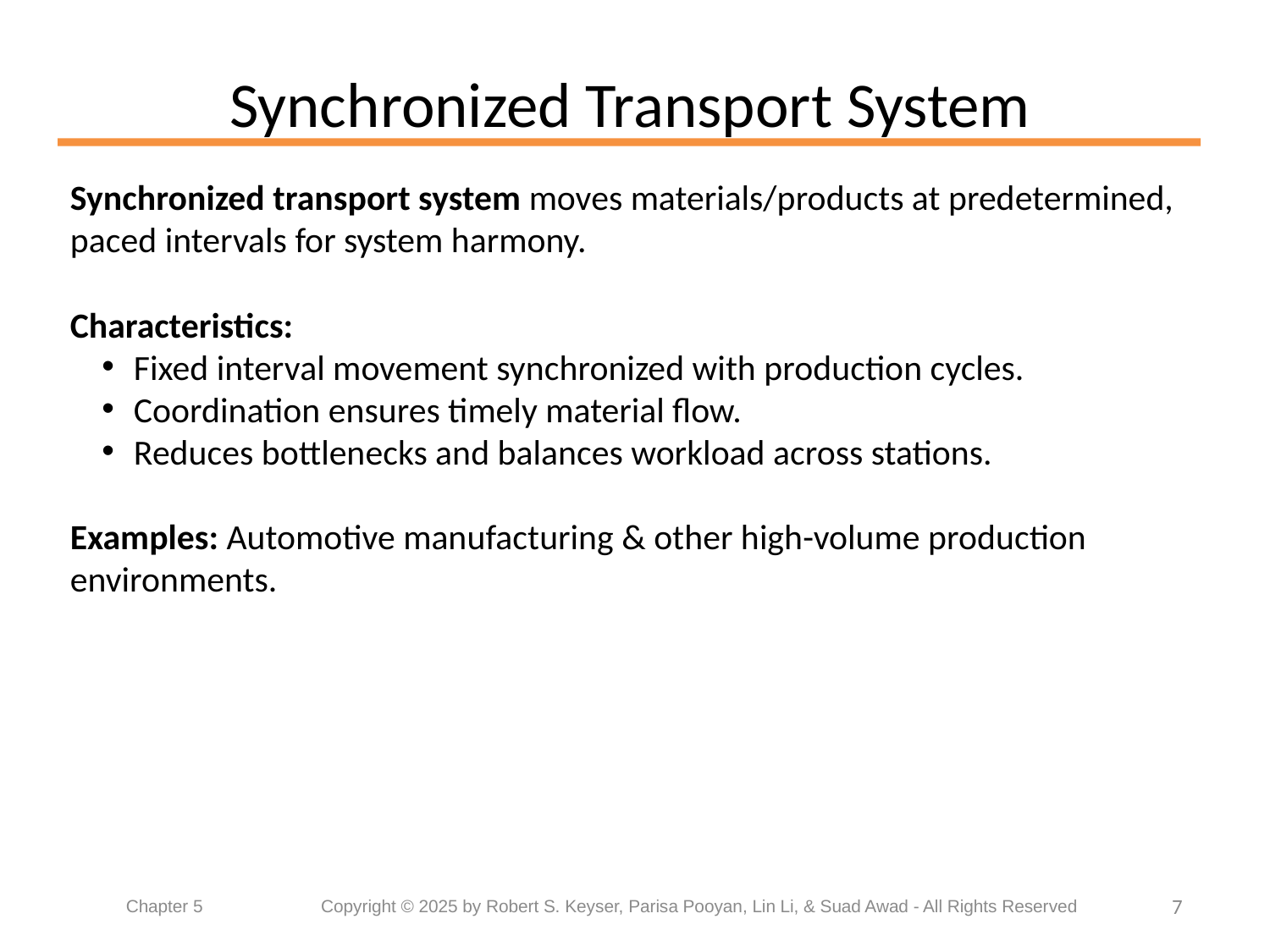

# Synchronized Transport System

Synchronized transport system moves materials/products at predetermined, paced intervals for system harmony.

Characteristics:
Fixed interval movement synchronized with production cycles.
Coordination ensures timely material flow.
Reduces bottlenecks and balances workload across stations.

Examples: Automotive manufacturing & other high-volume production environments.
7
Chapter 5	              Copyright © 2025 by Robert S. Keyser, Parisa Pooyan, Lin Li, & Suad Awad - All Rights Reserved